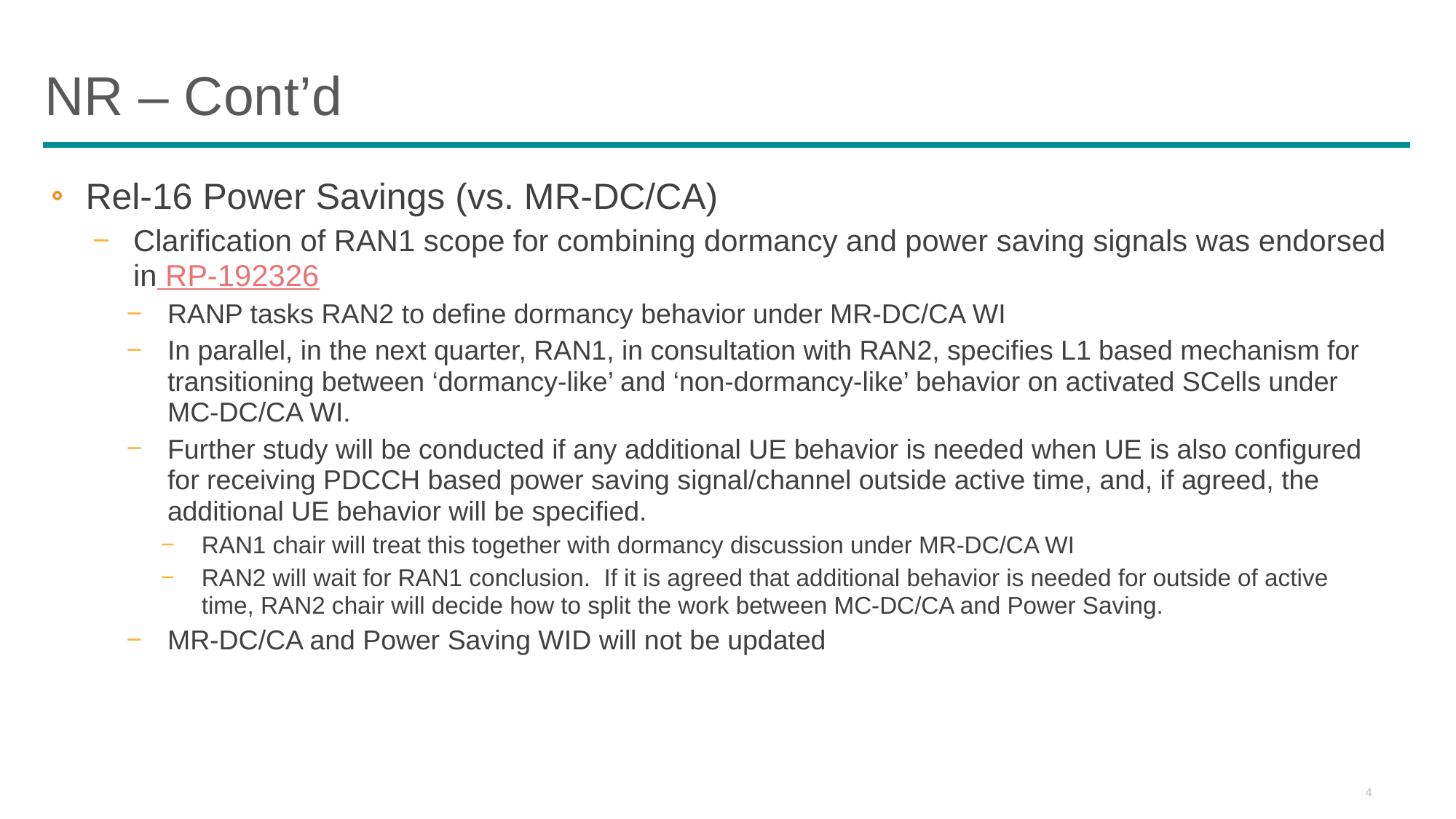

# NR – Cont’d
Rel-16 Power Savings (vs. MR-DC/CA)
Clarification of RAN1 scope for combining dormancy and power saving signals was endorsed in RP-192326
RANP tasks RAN2 to define dormancy behavior under MR-DC/CA WI
In parallel, in the next quarter, RAN1, in consultation with RAN2, specifies L1 based mechanism for transitioning between ‘dormancy-like’ and ‘non-dormancy-like’ behavior on activated SCells under MC-DC/CA WI.
Further study will be conducted if any additional UE behavior is needed when UE is also configured for receiving PDCCH based power saving signal/channel outside active time, and, if agreed, the additional UE behavior will be specified.
RAN1 chair will treat this together with dormancy discussion under MR-DC/CA WI
RAN2 will wait for RAN1 conclusion.  If it is agreed that additional behavior is needed for outside of active time, RAN2 chair will decide how to split the work between MC-DC/CA and Power Saving.
MR-DC/CA and Power Saving WID will not be updated